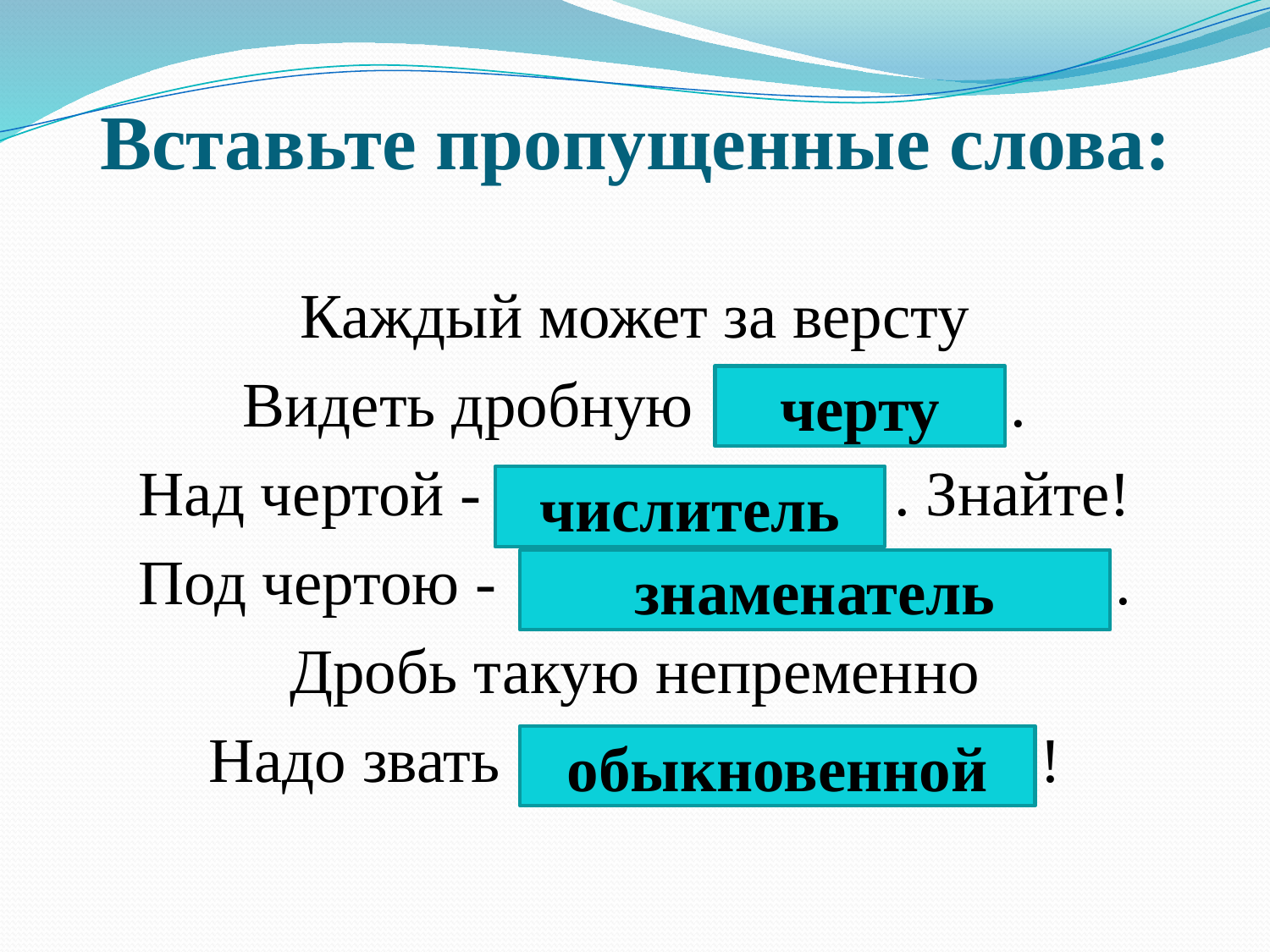

# Вставьте пропущенные слова:
Каждый может за версту
Видеть дробную                    .
Над чертой -                          . Знайте!
Под чертою -                                       .
Дробь такую непременно
Надо звать                                  !
черту
числитель
знаменатель
обыкновенной